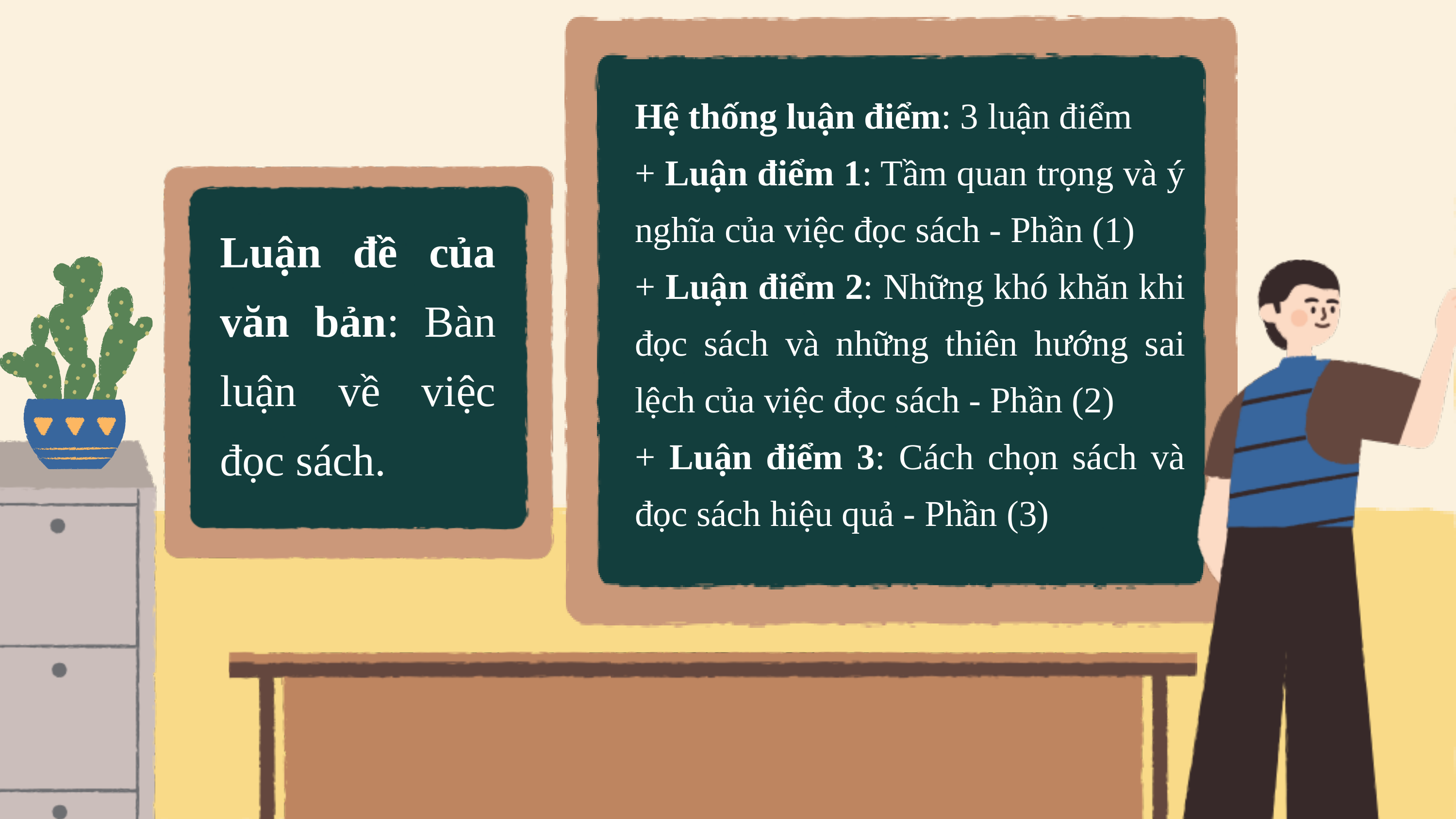

Hệ thống luận điểm: 3 luận điểm
+ Luận điểm 1: Tầm quan trọng và ý nghĩa của việc đọc sách - Phần (1)
+ Luận điểm 2: Những khó khăn khi đọc sách và những thiên hướng sai lệch của việc đọc sách - Phần (2)
+ Luận điểm 3: Cách chọn sách và đọc sách hiệu quả - Phần (3)

Luận đề của văn bản: Bàn luận về việc đọc sách.